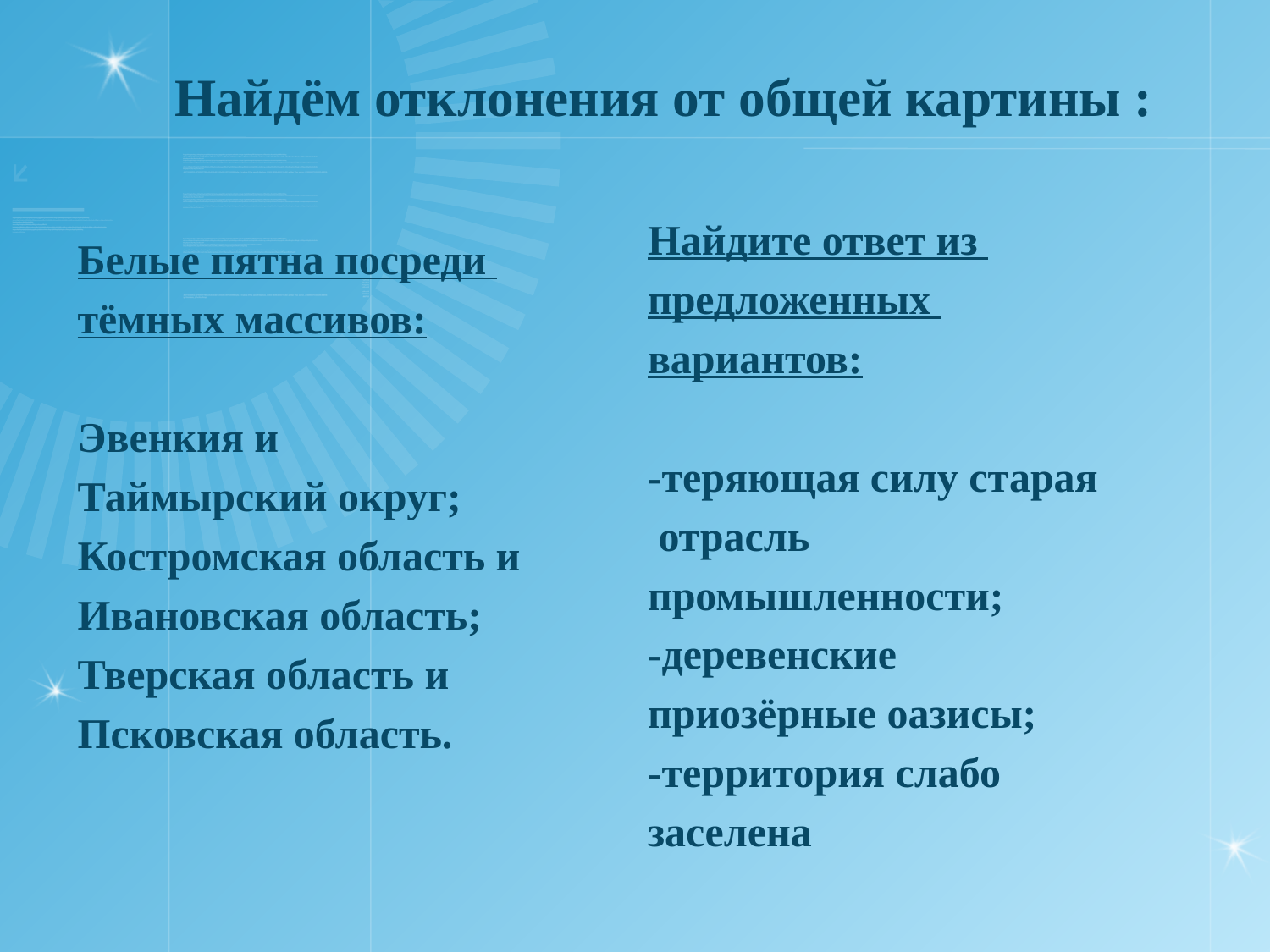

# Найдём отклонения от общей картины :
Найдите ответ из
предложенных
вариантов:

-теряющая силу старая
 отрасль
промышленности;
-деревенские
приозёрные оазисы;
-территория слабо
заселена

Белые пятна посреди
тёмных массивов:

Эвенкия и
Таймырский округ;
Костромская область и
Ивановская область;
Тверская область и
Псковская область.